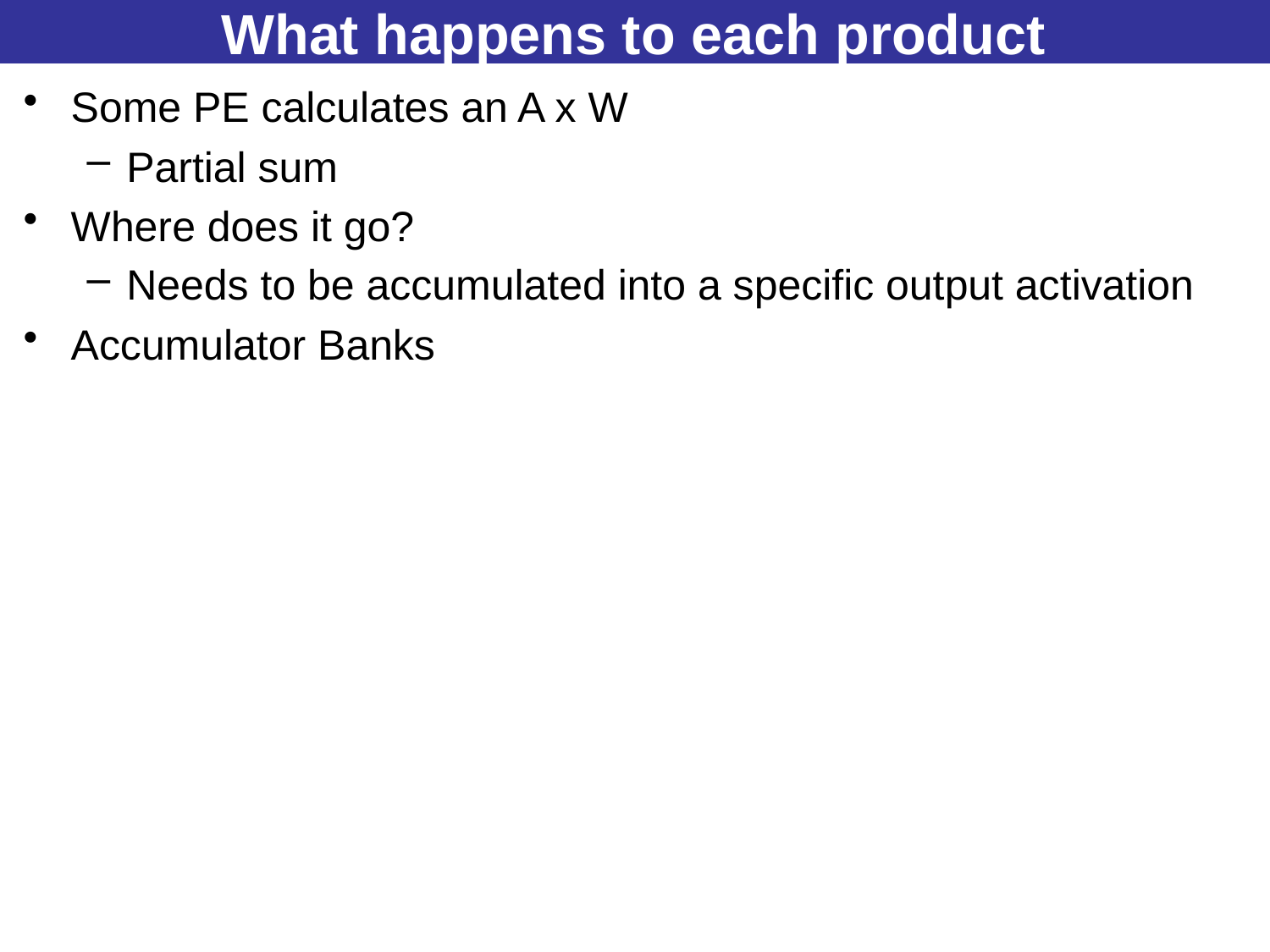

# What happens to each product
Some PE calculates an A x W
Partial sum
Where does it go?
Needs to be accumulated into a specific output activation
Accumulator Banks